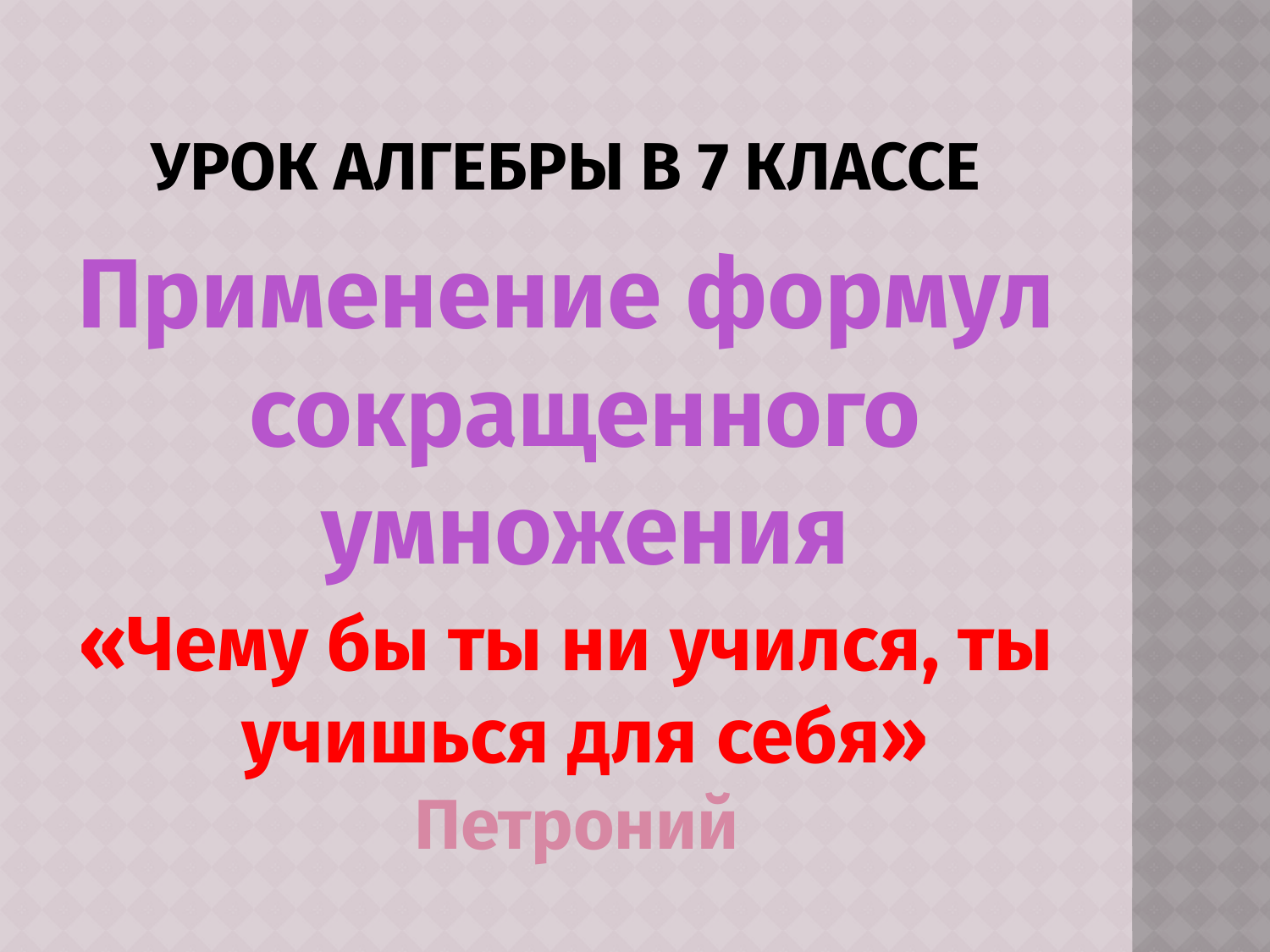

# Урок алгебры в 7 классе
Применение формул сокращенного умножения
«Чему бы ты ни учился, ты учишься для себя» Петроний